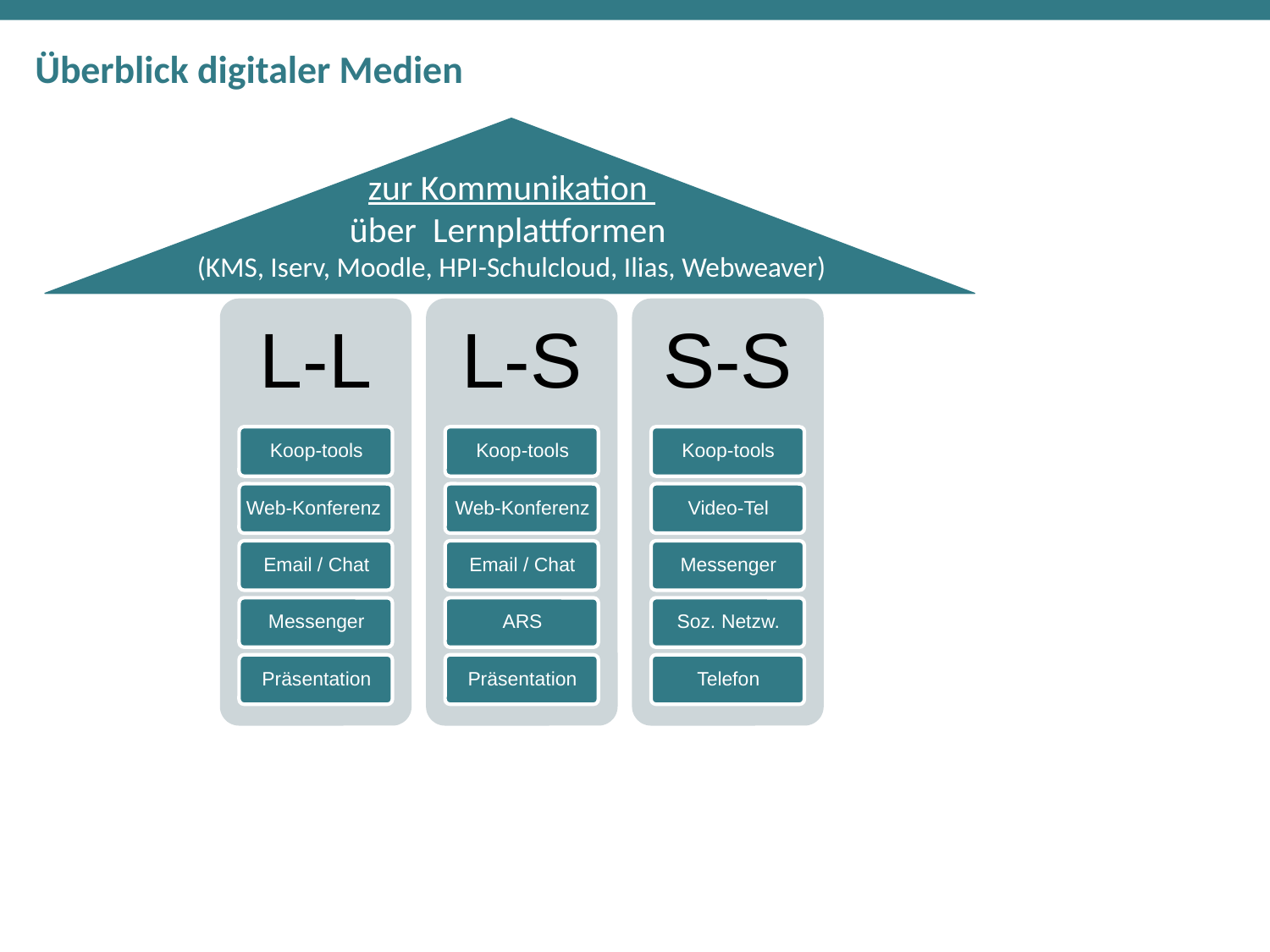

# Überblick digitaler Medien

zur Kommunikation
über  Lernplattformen
(KMS, Iserv, Moodle, HPI-Schulcloud, Ilias, Webweaver)

L-L
Koop-tools
Web-Konferenz
Email / Chat
Messenger
Präsentation
L-S
Koop-tools
Web-Konferenz
Email / Chat
ARS
Präsentation
S-S
Koop-tools
Video-Tel
Messenger
Soz. Netzw.
Telefon